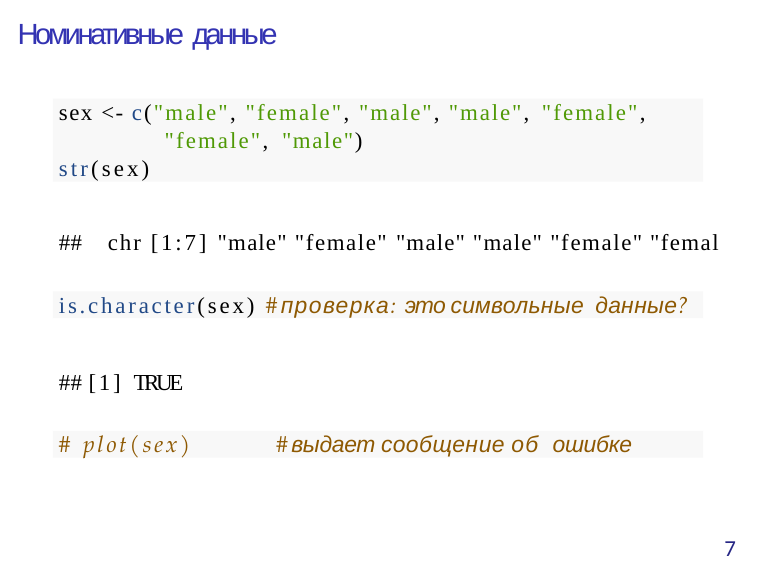

# Номинативные данные
sex <- c("male", "female", "male", "male", "female",
"female", "male")
str(sex)
##	chr [1:7] "male" "female" "male" "male" "female" "femal
is.character(sex) # проверка: это символьные данные?
## [1] TRUE
#   plot(sex)	# выдает сообщение об ошибке
7